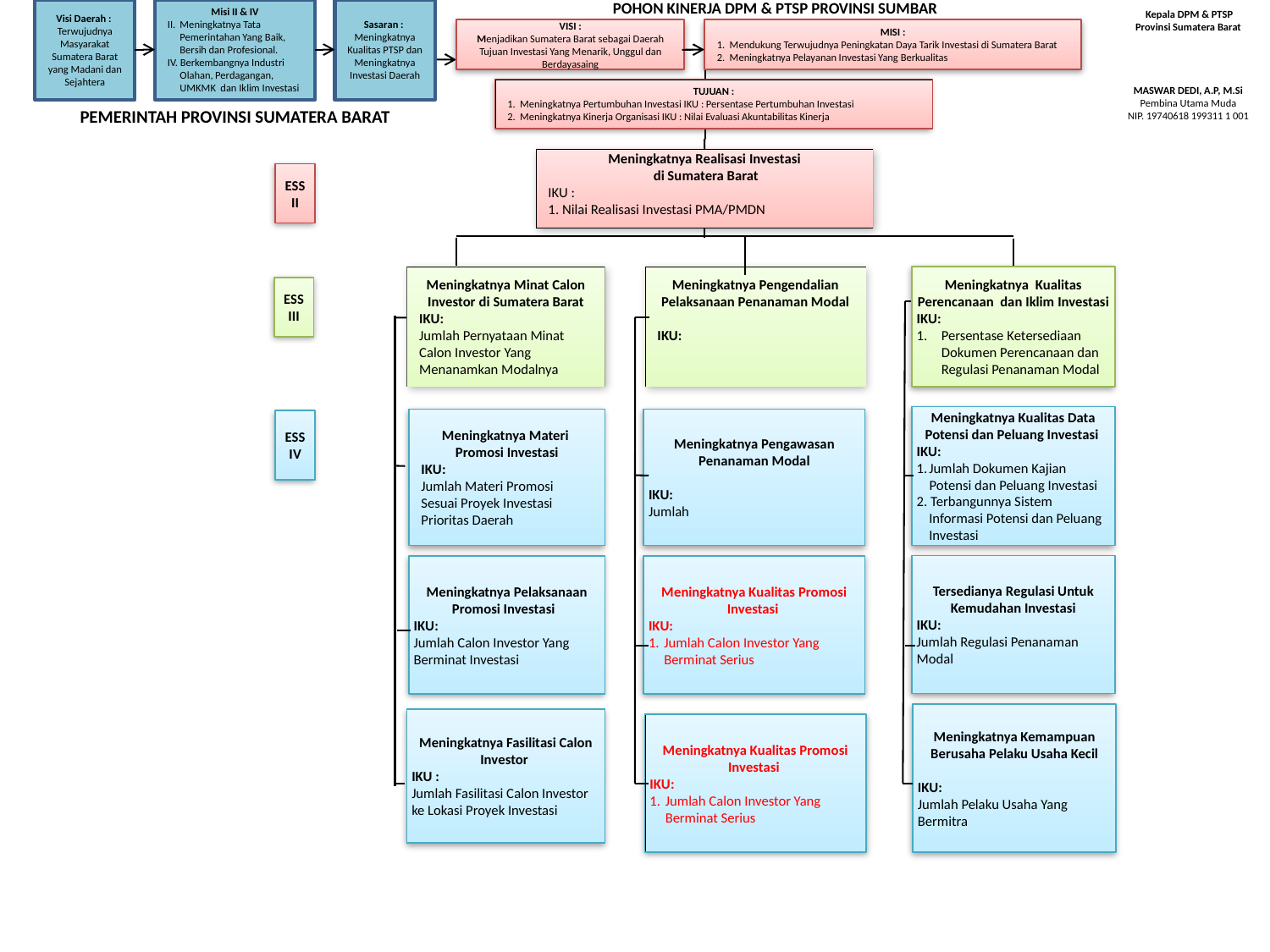

POHON KINERJA DPM & PTSP PROVINSI SUMBAR
Visi Daerah :
Terwujudnya Masyarakat Sumatera Barat yang Madani dan Sejahtera
Misi II & IV
Meningkatnya Tata Pemerintahan Yang Baik, Bersih dan Profesional.
IV. Berkembangnya Industri Olahan, Perdagangan, UMKMK  dan Iklim Investasi
Sasaran :
Meningkatnya Kualitas PTSP dan Meningkatnya Investasi Daerah
 Kepala DPM & PTSP
Provinsi Sumatera Barat

MASWAR DEDI, A.P, M.Si
Pembina Utama Muda
NIP. 19740618 199311 1 001
MISI :
Mendukung Terwujudnya Peningkatan Daya Tarik Investasi di Sumatera Barat
Meningkatnya Pelayanan Investasi Yang Berkualitas
VISI :
Menjadikan Sumatera Barat sebagai Daerah Tujuan Investasi Yang Menarik, Unggul dan Berdayasaing
TUJUAN :
Meningkatnya Pertumbuhan Investasi IKU : Persentase Pertumbuhan Investasi
Meningkatnya Kinerja Organisasi IKU : Nilai Evaluasi Akuntabilitas Kinerja
PEMERINTAH PROVINSI SUMATERA BARAT

Meningkatnya Realisasi Investasi
 di Sumatera Barat
IKU :
1. Nilai Realisasi Investasi PMA/PMDN

ESS II
Meningkatnya Pengendalian Pelaksanaan Penanaman Modal

IKU:

Meningkatnya  Kualitas Perencanaan  dan Iklim Investasi
IKU:
Persentase Ketersediaan  Dokumen Perencanaan dan Regulasi Penanaman Modal

Meningkatnya Minat Calon Investor di Sumatera Barat
IKU:
Jumlah Pernyataan Minat Calon Investor Yang Menanamkan Modalnya

ESS III
Meningkatnya Kualitas Data Potensi dan Peluang Investasi
IKU:
Jumlah Dokumen Kajian
    Potensi dan Peluang Investasi
2. Terbangunnya Sistem Informasi Potensi dan Peluang Investasi
Meningkatnya Materi  Promosi Investasi
IKU:
Jumlah Materi Promosi Sesuai Proyek Investasi Prioritas Daerah
Meningkatnya Pengawasan Penanaman Modal

IKU:
Jumlah
ESS IV
Tersedianya Regulasi Untuk Kemudahan Investasi
IKU:
Jumlah Regulasi Penanaman Modal
Meningkatnya Pelaksanaan Promosi Investasi
IKU:
Jumlah Calon Investor Yang Berminat Investasi
Meningkatnya Kualitas Promosi Investasi
IKU:
Jumlah Calon Investor Yang Berminat Serius
Meningkatnya Kemampuan Berusaha Pelaku Usaha Kecil

IKU:
Jumlah Pelaku Usaha Yang Bermitra

Meningkatnya Fasilitasi Calon Investor
IKU :
Jumlah Fasilitasi Calon Investor ke Lokasi Proyek Investasi

Meningkatnya Kualitas Promosi Investasi
IKU:
Jumlah Calon Investor Yang Berminat Serius